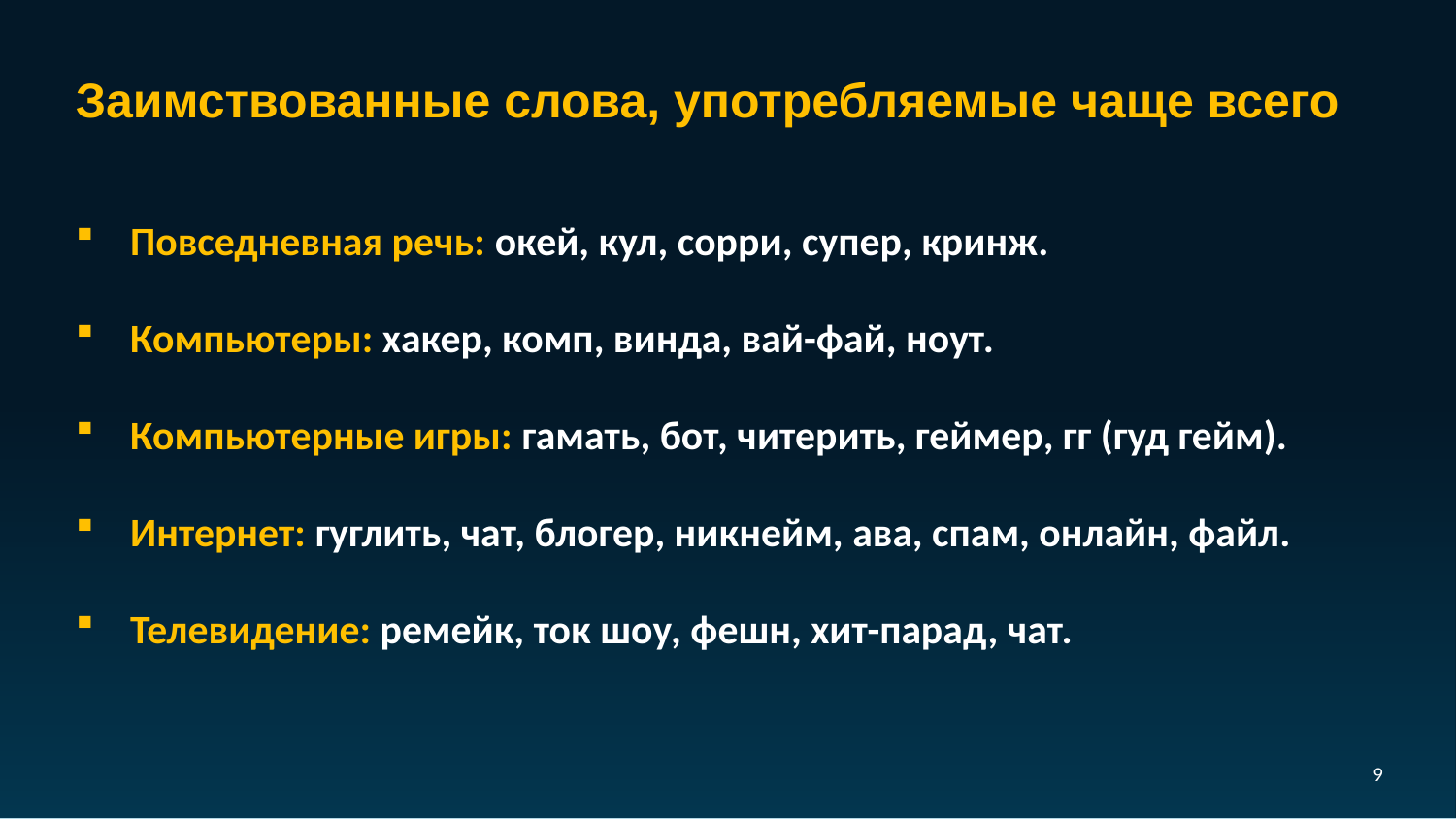

Заимствованные слова, употребляемые чаще всего
Повседневная речь: окей, кул, сорри, супер, кринж.
Компьютеры: хакер, комп, винда, вай-фай, ноут.
Компьютерные игры: гамать, бот, читерить, геймер, гг (гуд гейм).
Интернет: гуглить, чат, блогер, никнейм, ава, спам, онлайн, файл.
Телевидение: ремейк, ток шоу, фешн, хит-парад, чат.
9